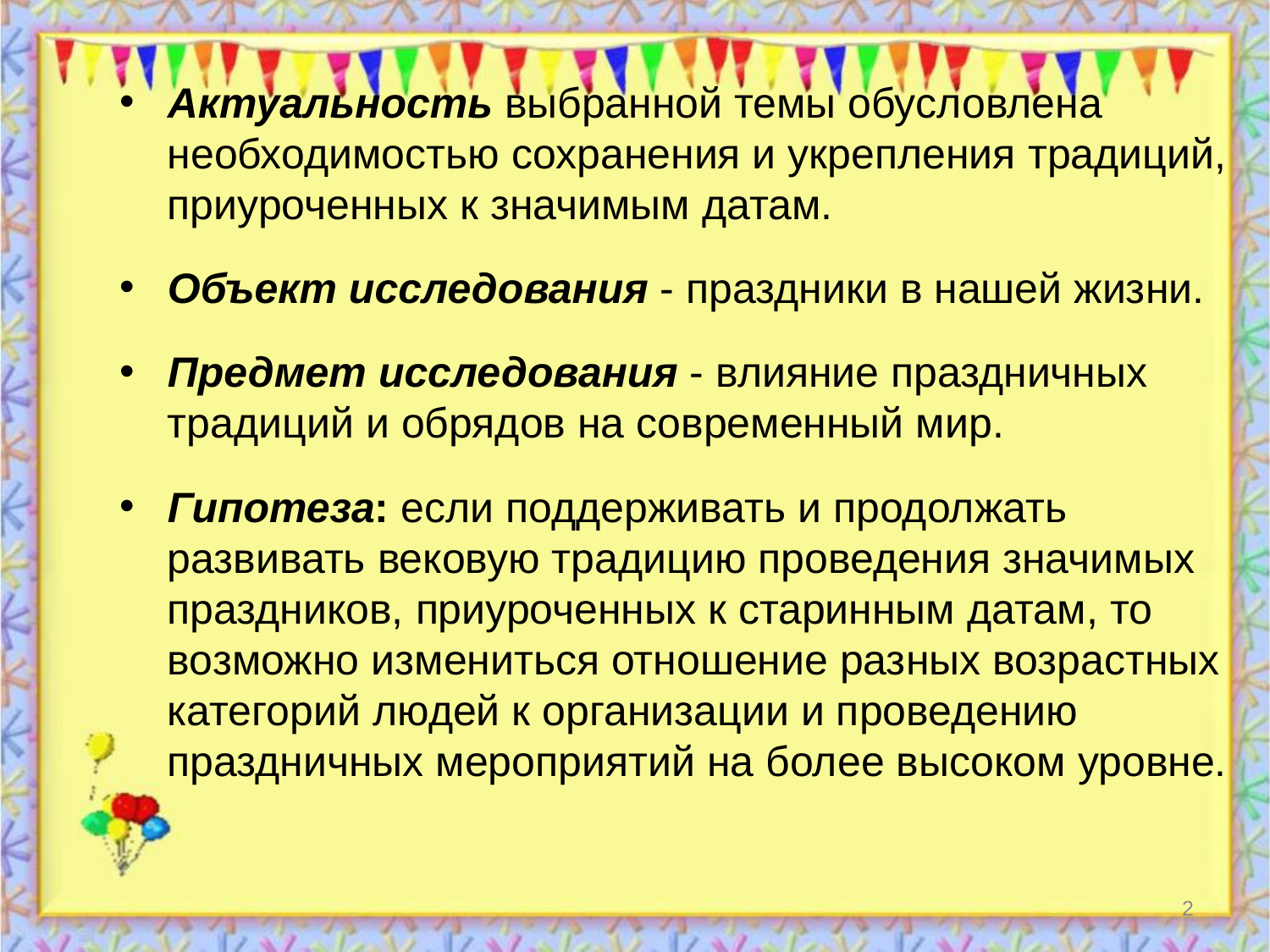

Актуальность выбранной темы обусловлена необходимостью сохранения и укрепления традиций, приуроченных к значимым датам.

Объект исследования - праздники в нашей жизни.

Предмет исследования - влияние праздничных традиций и обрядов на современный мир.

Гипотеза: если поддерживать и продолжать развивать вековую традицию проведения значимых праздников, приуроченных к старинным датам, то возможно измениться отношение разных возрастных категорий людей к организации и проведению праздничных мероприятий на более высоком уровне.
2